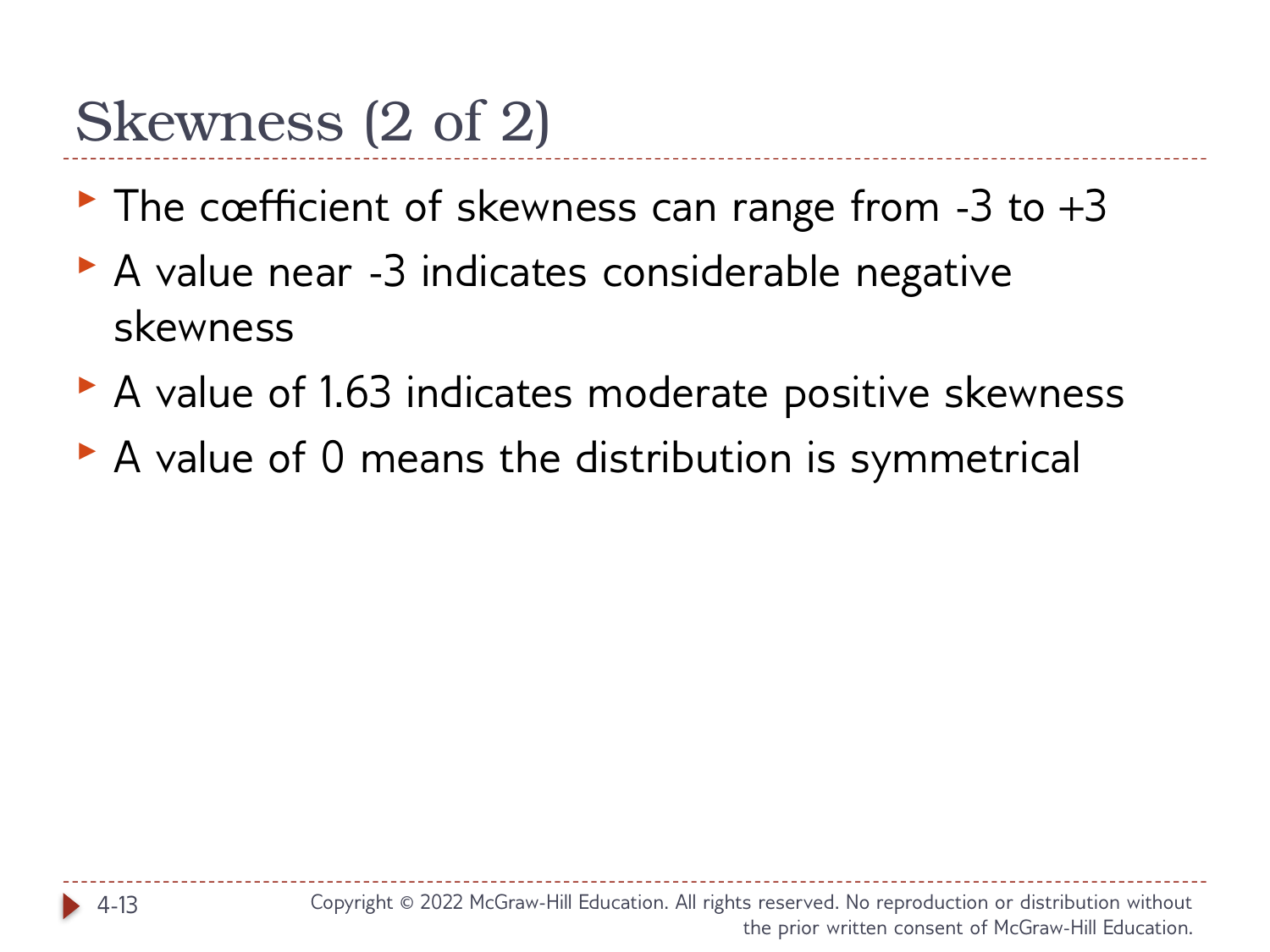

# Skewness (2 of 2)
The coefficient of skewness can range from −3 to +3
A value near −3 indicates considerable negative skewness
A value of 1.63 indicates moderate positive skewness
A value of 0 means the distribution is symmetrical
4-13
Copyright © 2022 McGraw-Hill Education. All rights reserved. No reproduction or distribution without the prior written consent of McGraw-Hill Education.